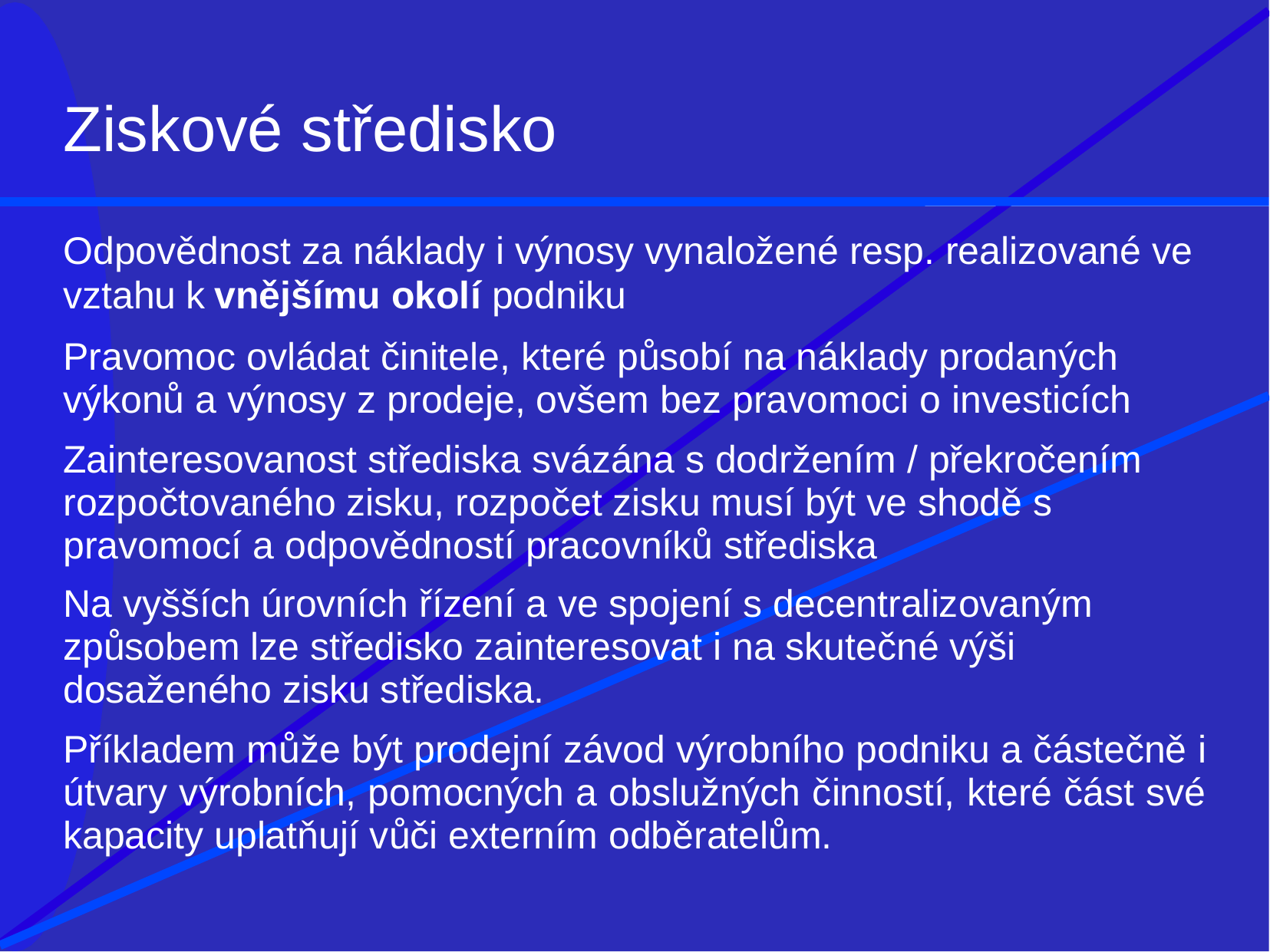

# Ziskové středisko
Odpovědnost za náklady i výnosy vynaložené resp. realizované ve
vztahu k vnějšímu okolí podniku
Pravomoc ovládat činitele, které působí na náklady prodaných výkonů a výnosy z prodeje, ovšem bez pravomoci o investicích
Zainteresovanost střediska svázána s dodržením / překročením rozpočtovaného zisku, rozpočet zisku musí být ve shodě s pravomocí a odpovědností pracovníků střediska
Na vyšších úrovních řízení a ve spojení s decentralizovaným způsobem lze středisko zainteresovat i na skutečné výši dosaženého zisku střediska.
Příkladem může být prodejní závod výrobního podniku a částečně i útvary výrobních, pomocných a obslužných činností, které část své kapacity uplatňují vůči externím odběratelům.